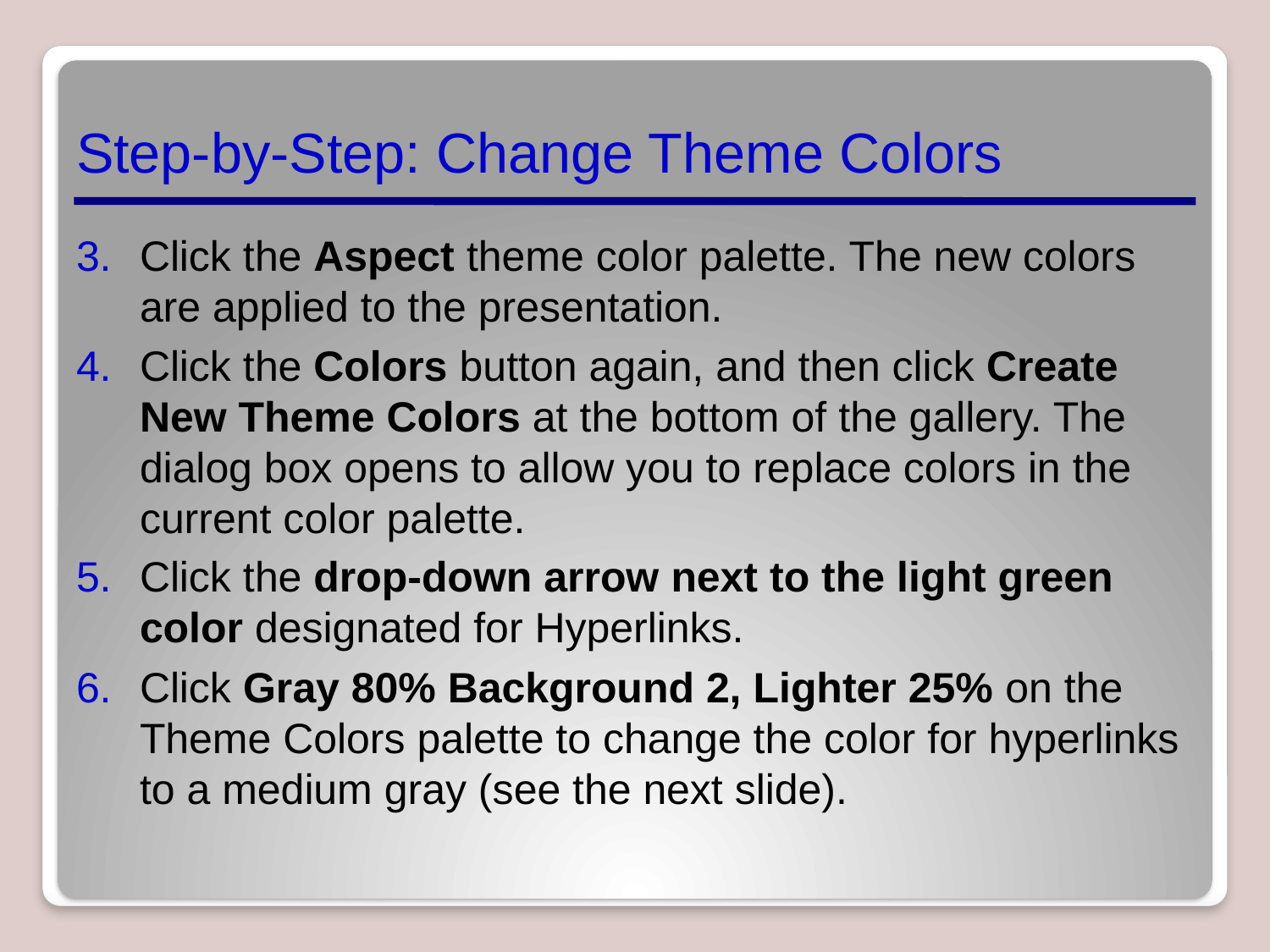

# Step-by-Step: Change Theme Colors
Click the Aspect theme color palette. The new colors are applied to the presentation.
Click the Colors button again, and then click Create New Theme Colors at the bottom of the gallery. The dialog box opens to allow you to replace colors in the current color palette.
Click the drop-down arrow next to the light green color designated for Hyperlinks.
Click Gray 80% Background 2, Lighter 25% on the Theme Colors palette to change the color for hyperlinks to a medium gray (see the next slide).